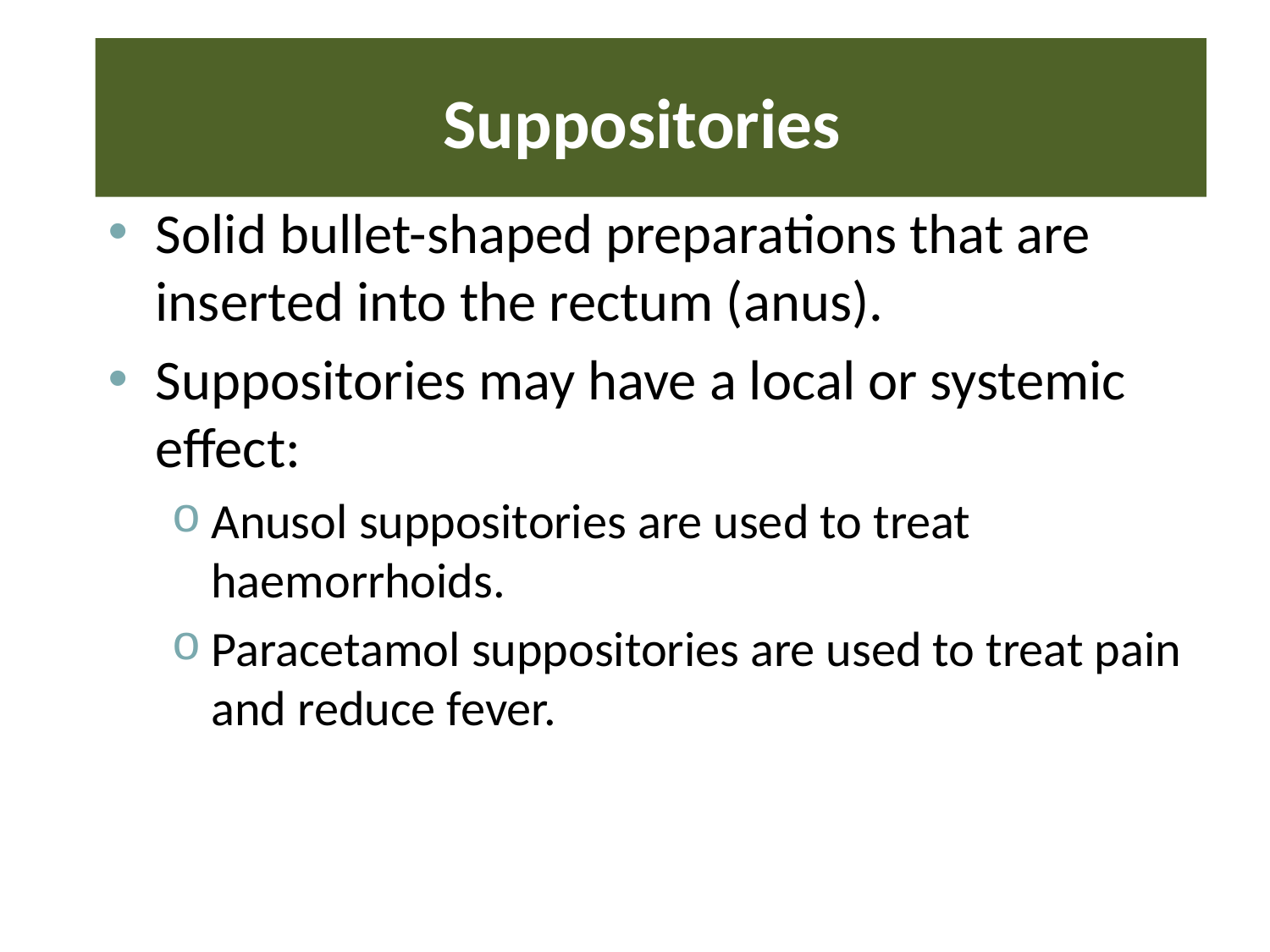

# Suppositories
Solid bullet-shaped preparations that are inserted into the rectum (anus).
Suppositories may have a local or systemic effect:
Anusol suppositories are used to treat haemorrhoids.
Paracetamol suppositories are used to treat pain and reduce fever.